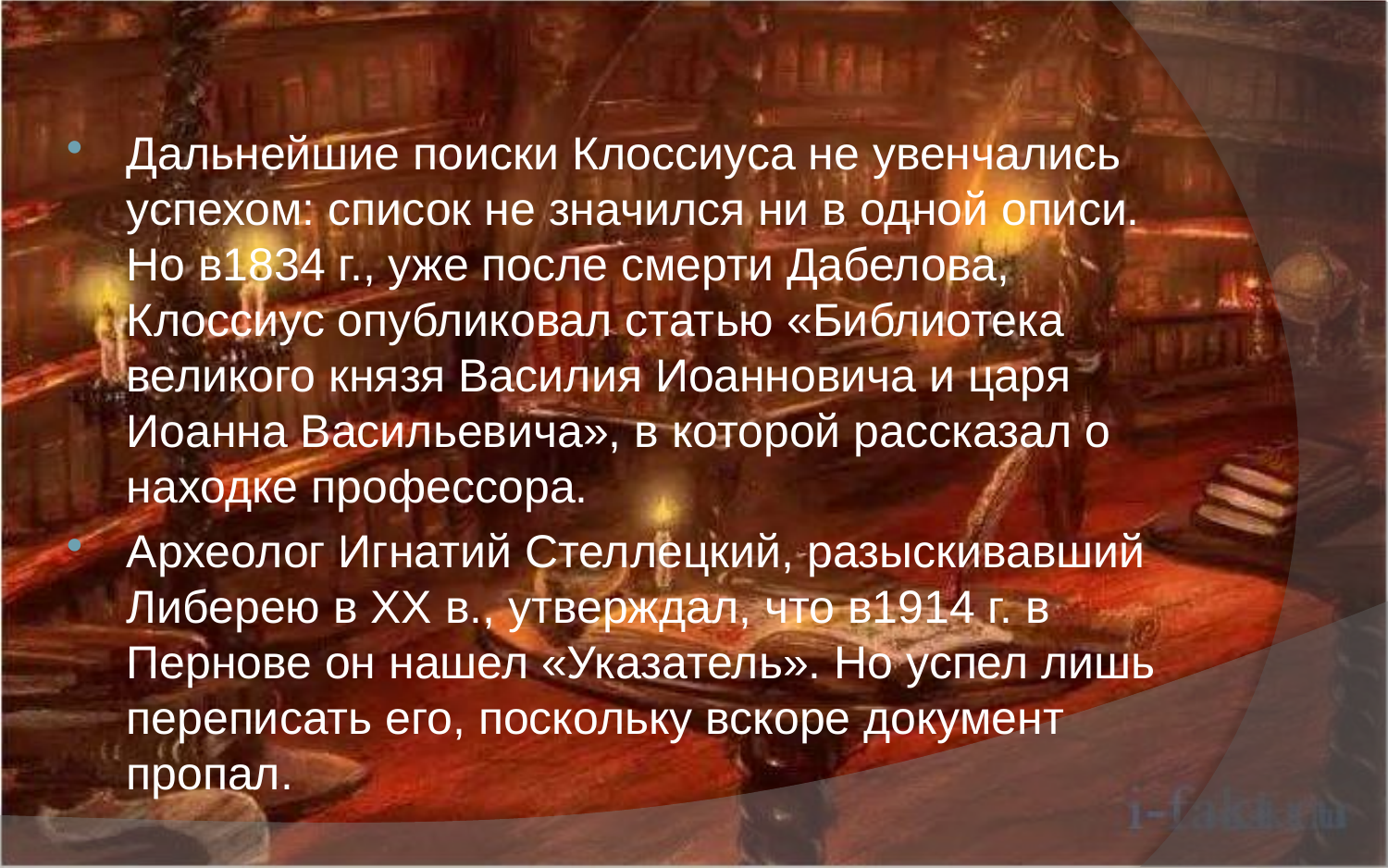

Дальнейшие поиски Клоссиуса не увенчались успехом: список не значился ни в одной описи. Но в1834 г., уже после смерти Дабелова, Клоссиус опубликовал статью «Библиотека великого князя Василия Иоанновича и царя Иоанна Васильевича», в которой рассказал о находке профессора.
Археолог Игнатий Стеллецкий, разыскивавший Либерею в ХХ в., утверждал, что в1914 г. в Пернове он нашел «Указатель». Но успел лишь переписать его, поскольку вскоре документ пропал.